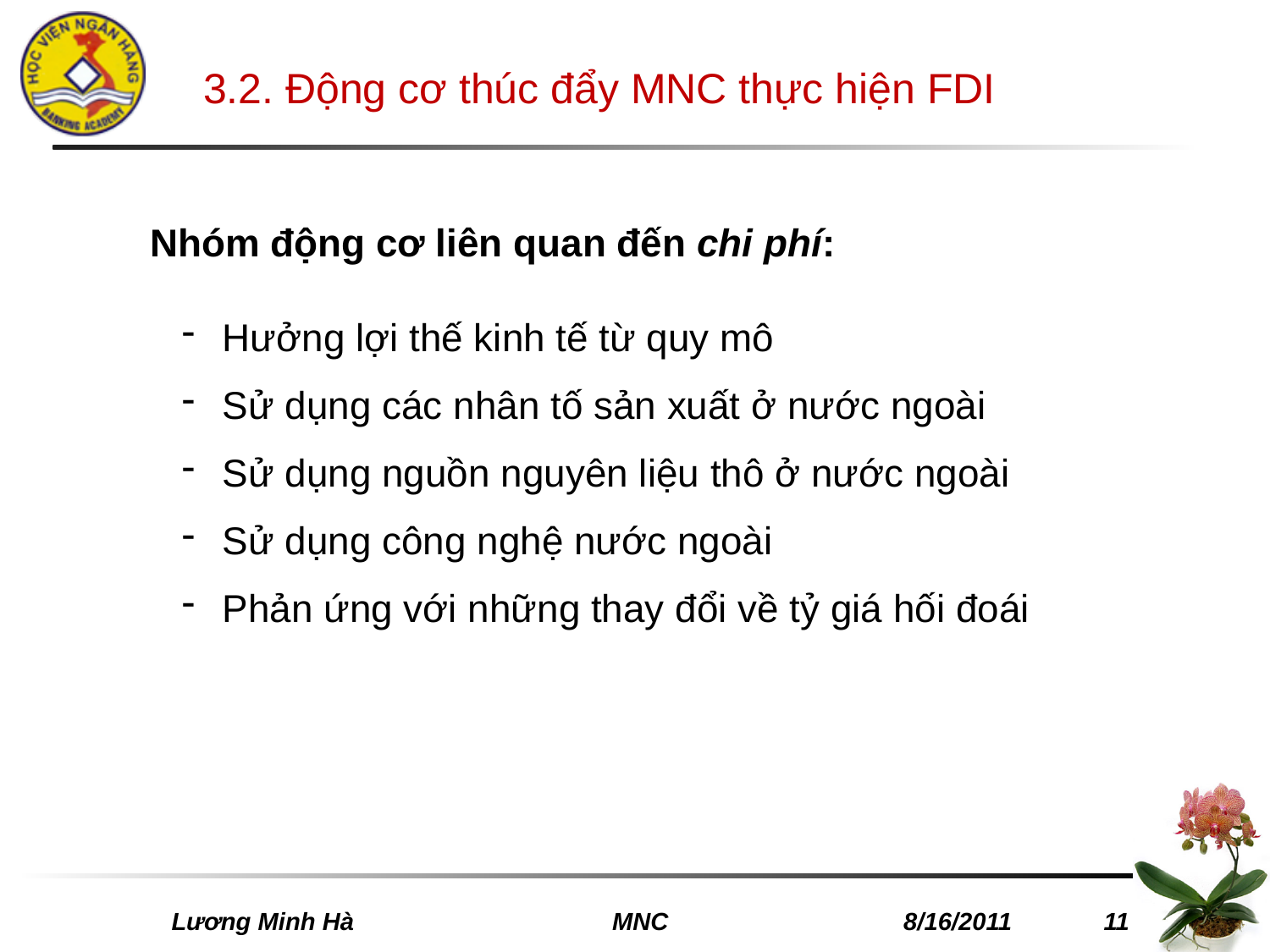

# 3.2. Động cơ thúc đẩy MNC thực hiện FDI
Nhóm động cơ liên quan đến chi phí:
 Hưởng lợi thế kinh tế từ quy mô
 Sử dụng các nhân tố sản xuất ở nước ngoài
 Sử dụng nguồn nguyên liệu thô ở nước ngoài
 Sử dụng công nghệ nước ngoài
 Phản ứng với những thay đổi về tỷ giá hối đoái
 Lương Minh Hà